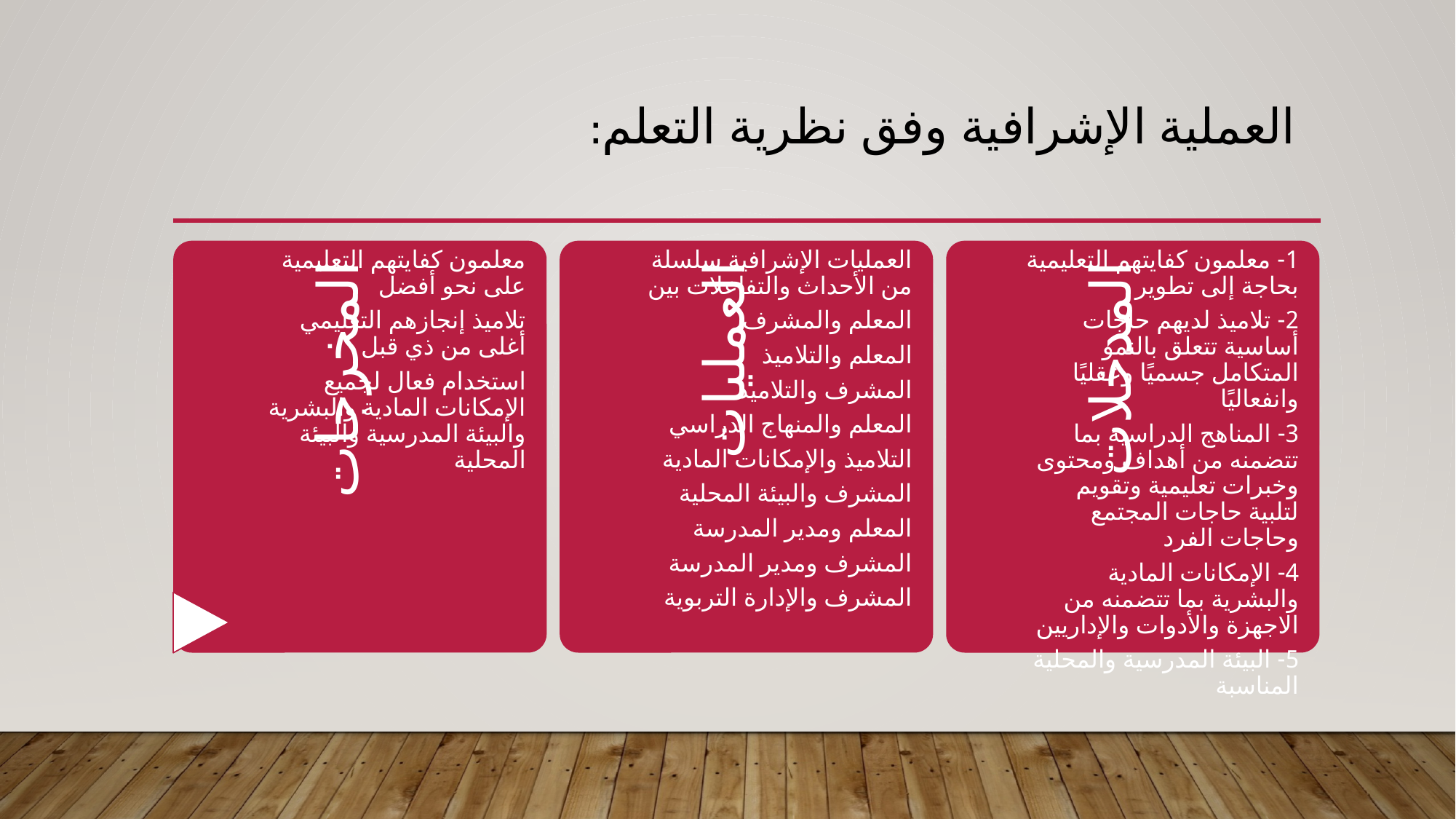

# :العملية الإشرافية وفق نظرية التعلم
المخرجات
معلمون كفايتهم التعليمية على نحو أفضل
تلاميذ إنجازهم التعليمي أغلى من ذي قبل
استخدام فعال لجميع الإمكانات المادية والبشرية والبيئة المدرسية والبيئة المحلية
العمليات
العمليات الإشرافية سلسلة من الأحداث والتفاعلات بين
المعلم والمشرف
المعلم والتلاميذ
المشرف والتلاميذ
المعلم والمنهاج الدراسي
التلاميذ والإمكانات المادية
المشرف والبيئة المحلية
المعلم ومدير المدرسة
المشرف ومدير المدرسة
المشرف والإدارة التربوية
المدخلات
1- معلمون كفايتهم التعليمية بحاجة إلى تطوير
2- تلاميذ لديهم حاجات أساسية تتعلق بالنمو المتكامل جسميًا وعقليًا وانفعاليًا
3- المناهج الدراسية بما تتضمنه من أهداف ومحتوى وخبرات تعليمية وتقويم لتلبية حاجات المجتمع وحاجات الفرد
4- الإمكانات المادية والبشرية بما تتضمنه من الاجهزة والأدوات والإداريين
5- البيئة المدرسية والمحلية المناسبة